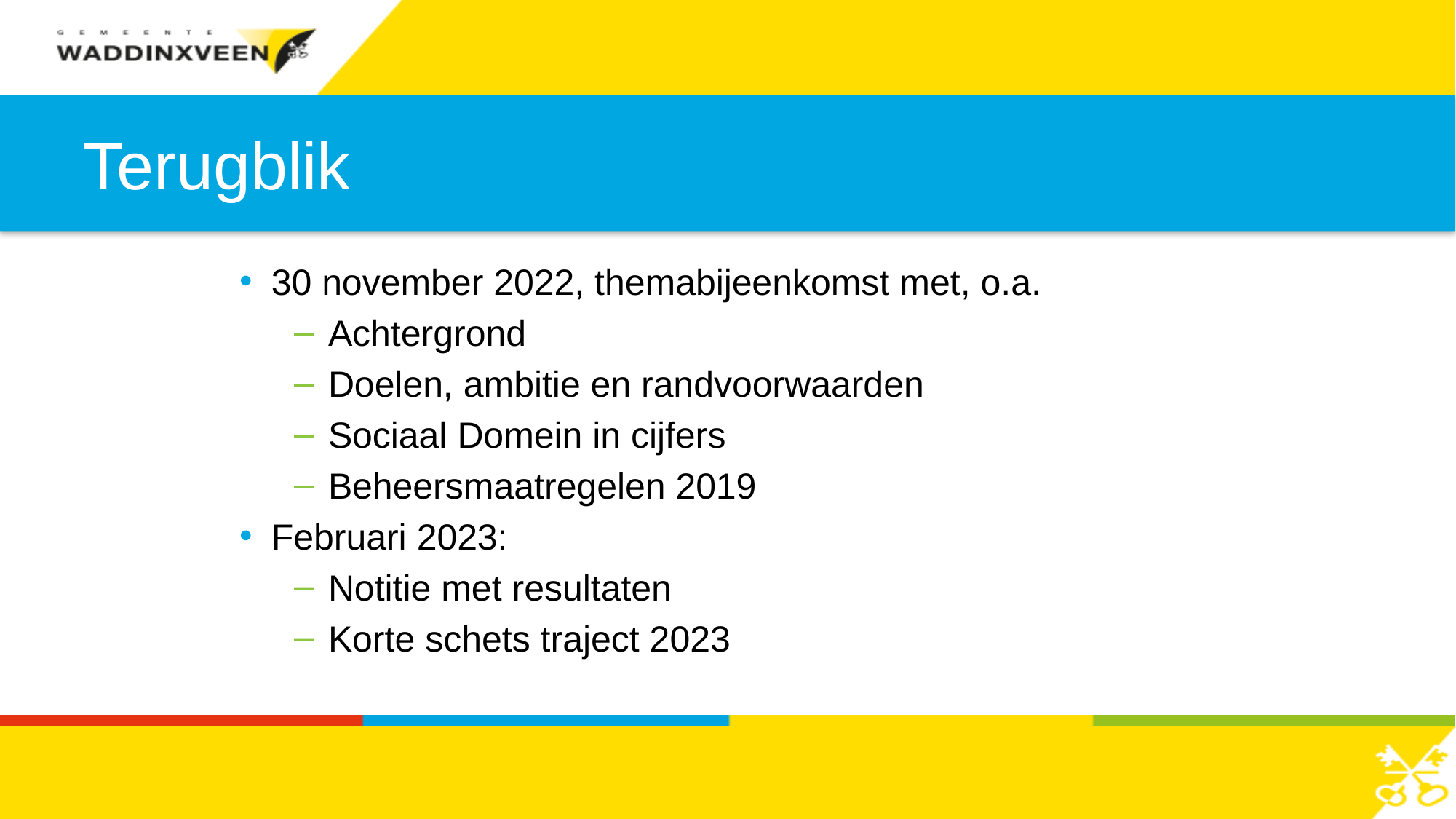

# Terugblik

30 november 2022, themabijeenkomst met, o.a.
Achtergrond
Doelen, ambitie en randvoorwaarden
Sociaal Domein in cijfers
Beheersmaatregelen 2019
Februari 2023:
Notitie met resultaten
Korte schets traject 2023